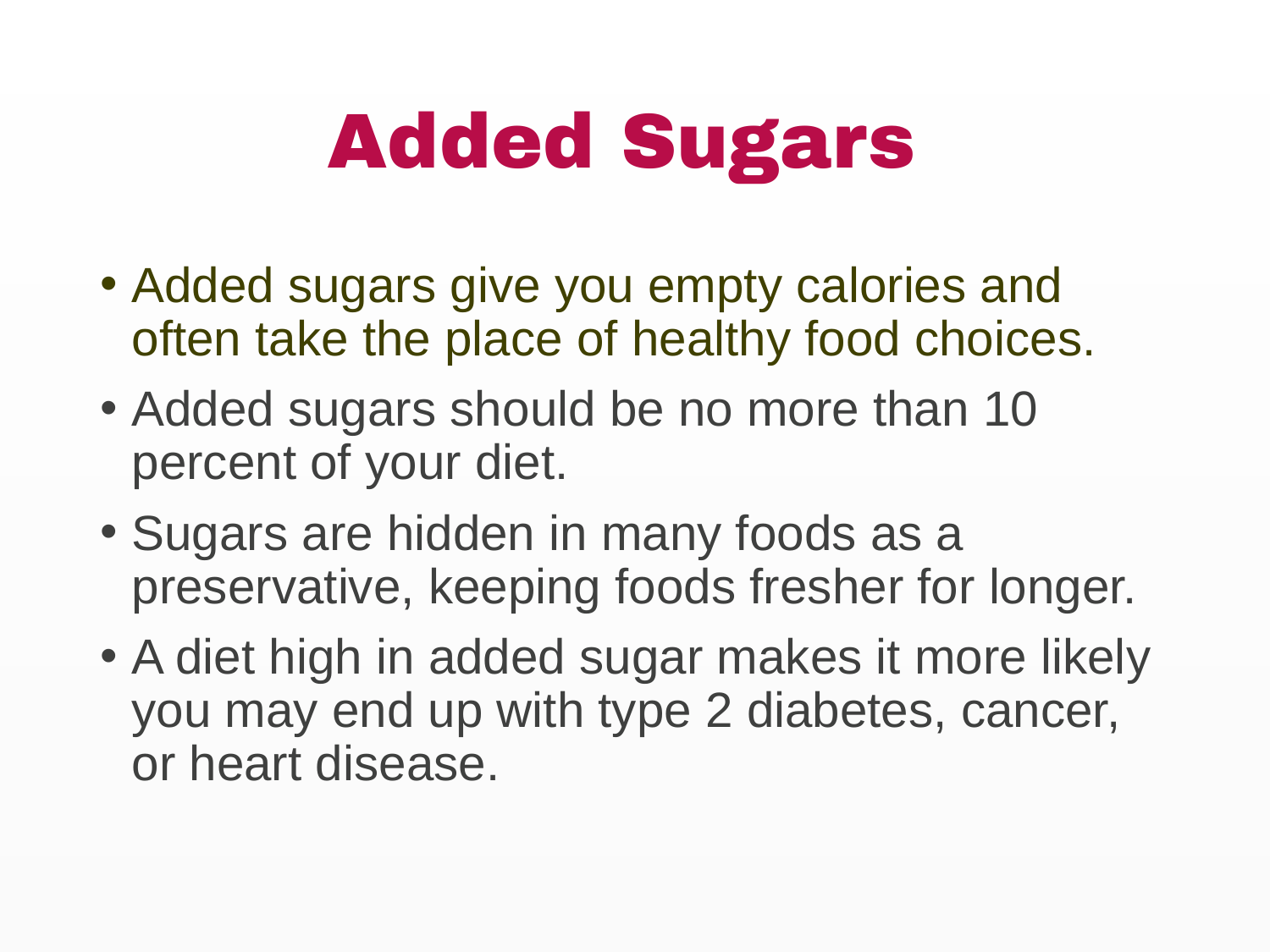

# Added Sugars
Added sugars give you empty calories and often take the place of healthy food choices.
Added sugars should be no more than 10 percent of your diet.
Sugars are hidden in many foods as a preservative, keeping foods fresher for longer.
A diet high in added sugar makes it more likely you may end up with type 2 diabetes, cancer, or heart disease.